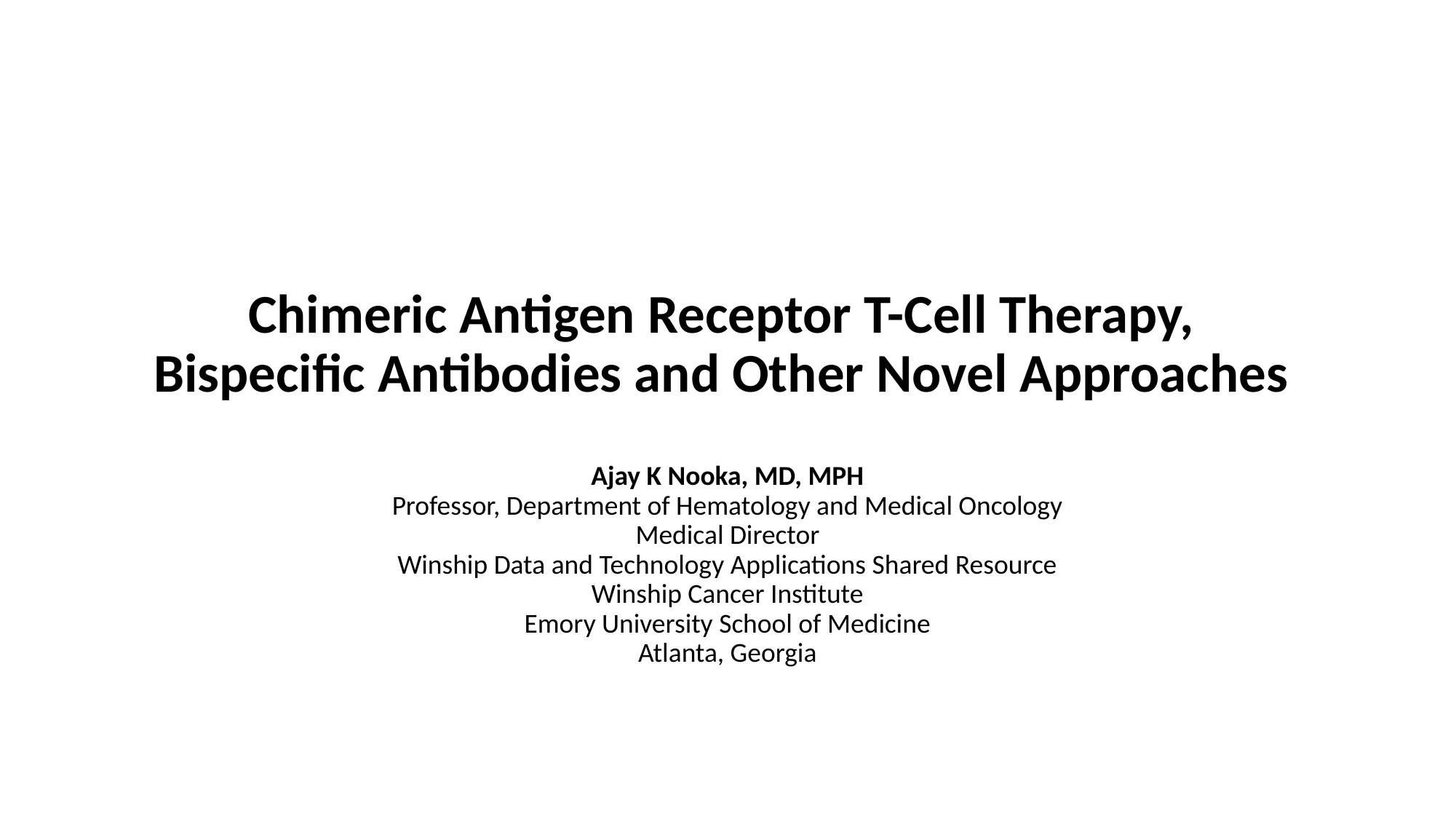

# Chimeric Antigen Receptor T-Cell Therapy, Bispecific Antibodies and Other Novel Approaches
Ajay K Nooka, MD, MPH
Professor, Department of Hematology and Medical Oncology
Medical Director
Winship Data and Technology Applications Shared Resource
Winship Cancer Institute
Emory University School of Medicine
Atlanta, Georgia